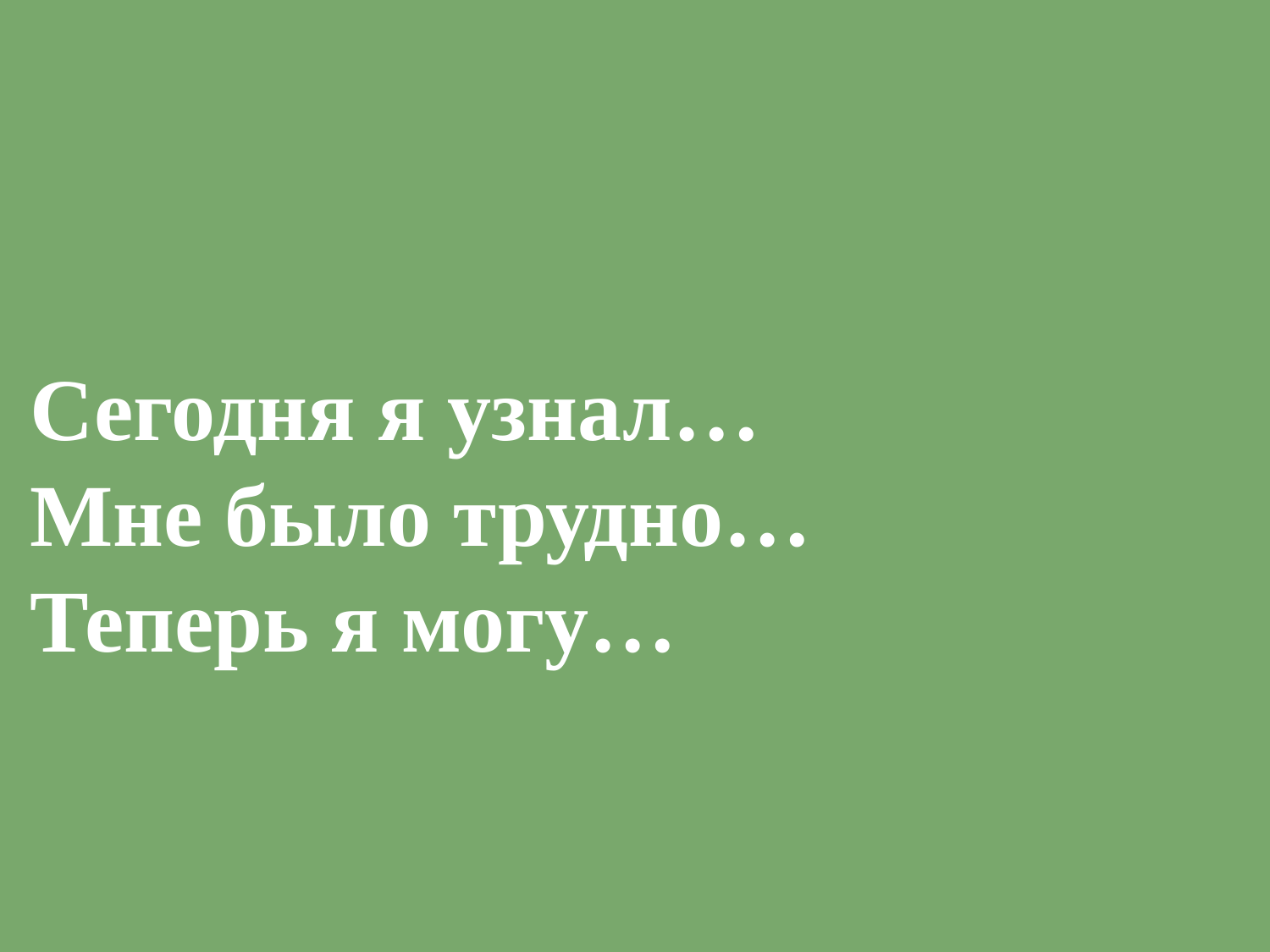

Сегодня я узнал…
Мне было трудно…
Теперь я могу…